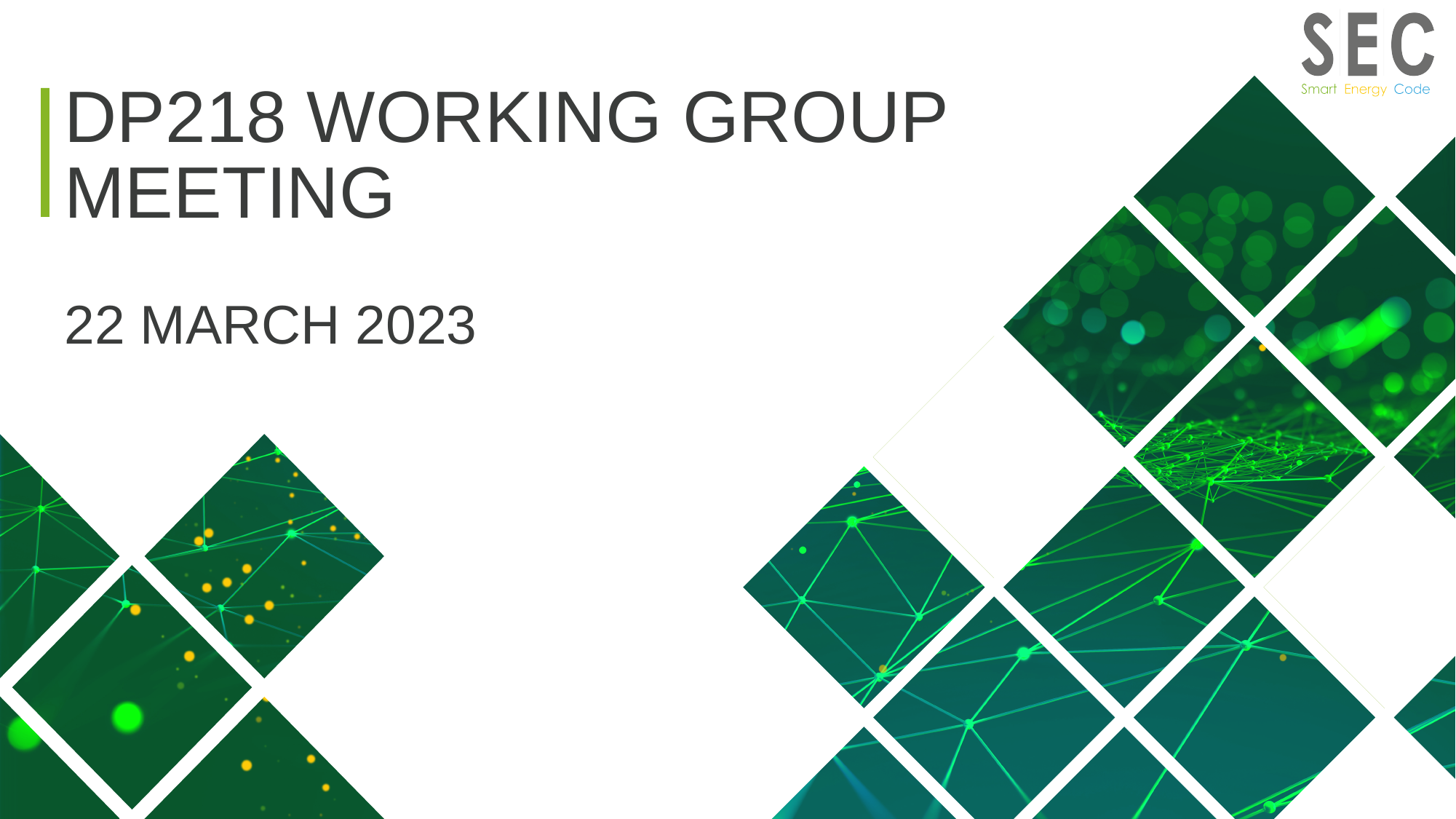

# DP218 Working Group Meeting
22 March 2023